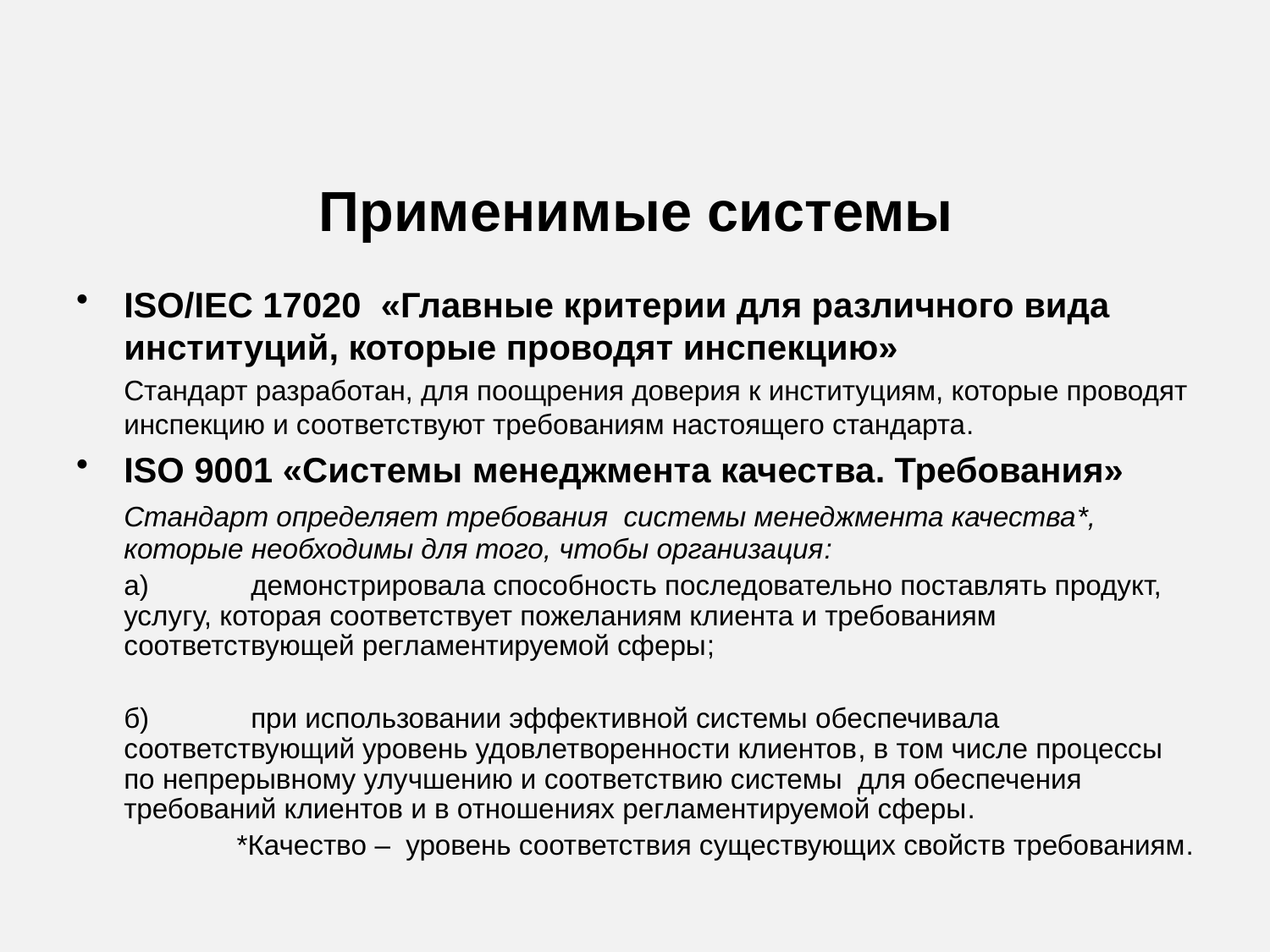

# Применимые системы
ISO/IEC 17020  «Главные критерии для различного вида институций, которые проводят инспекцию»
	Стандарт разработан, для поощрения доверия к институциям, которые проводят инспекцию и соответствуют требованиям настоящего стандарта.
ISO 9001 «Системы менеджмента качества. Требования»
	Стандарт определяет требования  системы менеджмента качества*, которые необходимы для того, чтобы организация:
	a) 	демонстрировала способность последовательно поставлять продукт, услугу, которая соответствует пожеланиям клиента и требованиям соответствующей регламентируемой сферы;

	б) 	при использовании эффективной системы обеспечивала соответствующий уровень удовлетворенности клиентов, в том числе процессы по непрерывному улучшению и соответствию системы  для обеспечения требований клиентов и в отношениях регламентируемой сферы.
*Качество –  уровень соответствия существующих свойств требованиям.